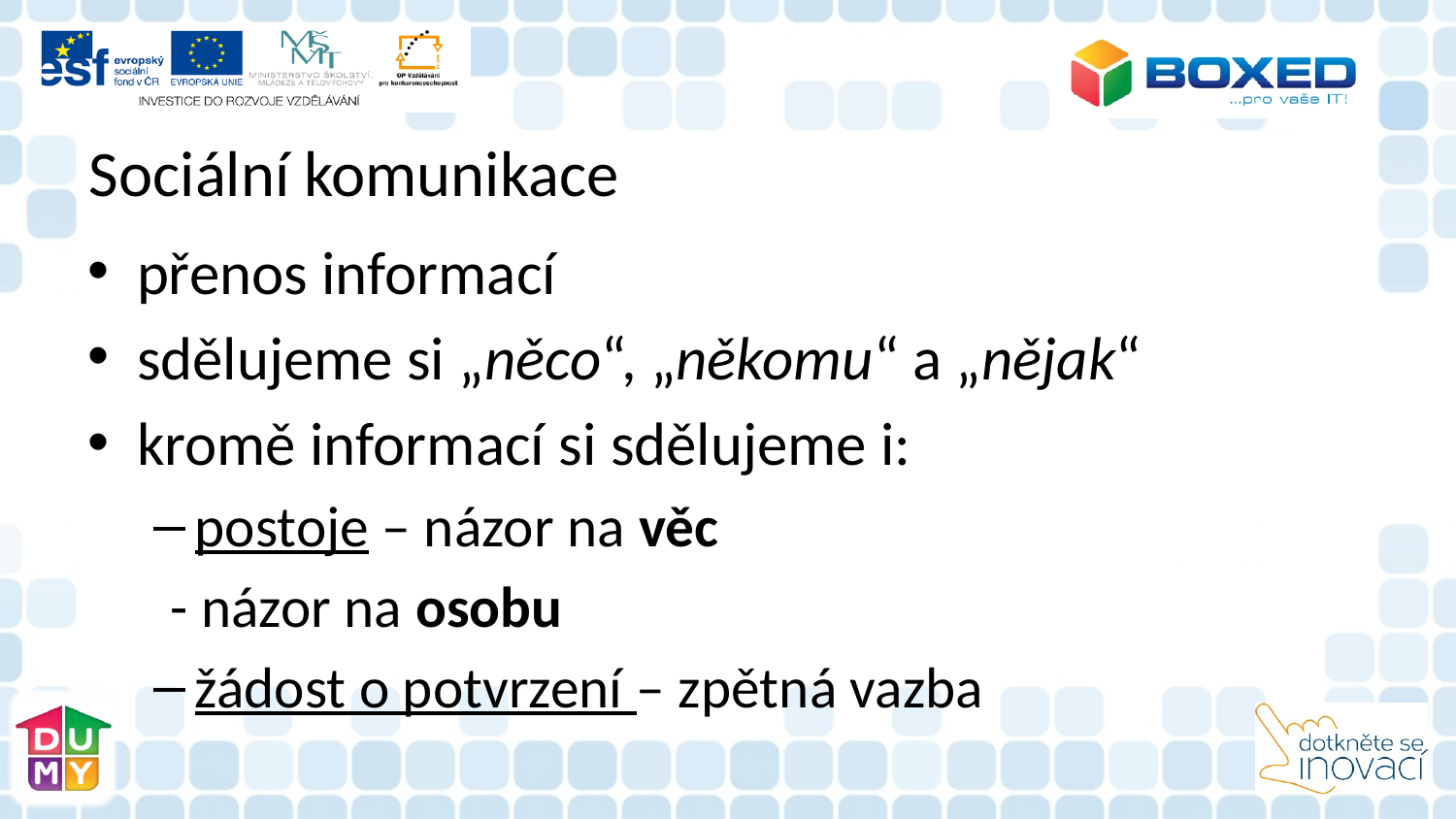

# Sociální komunikace
přenos informací
sdělujeme si „něco“, „někomu“ a „nějak“
kromě informací si sdělujeme i:
postoje – názor na věc
		  - názor na osobu
žádost o potvrzení – zpětná vazba